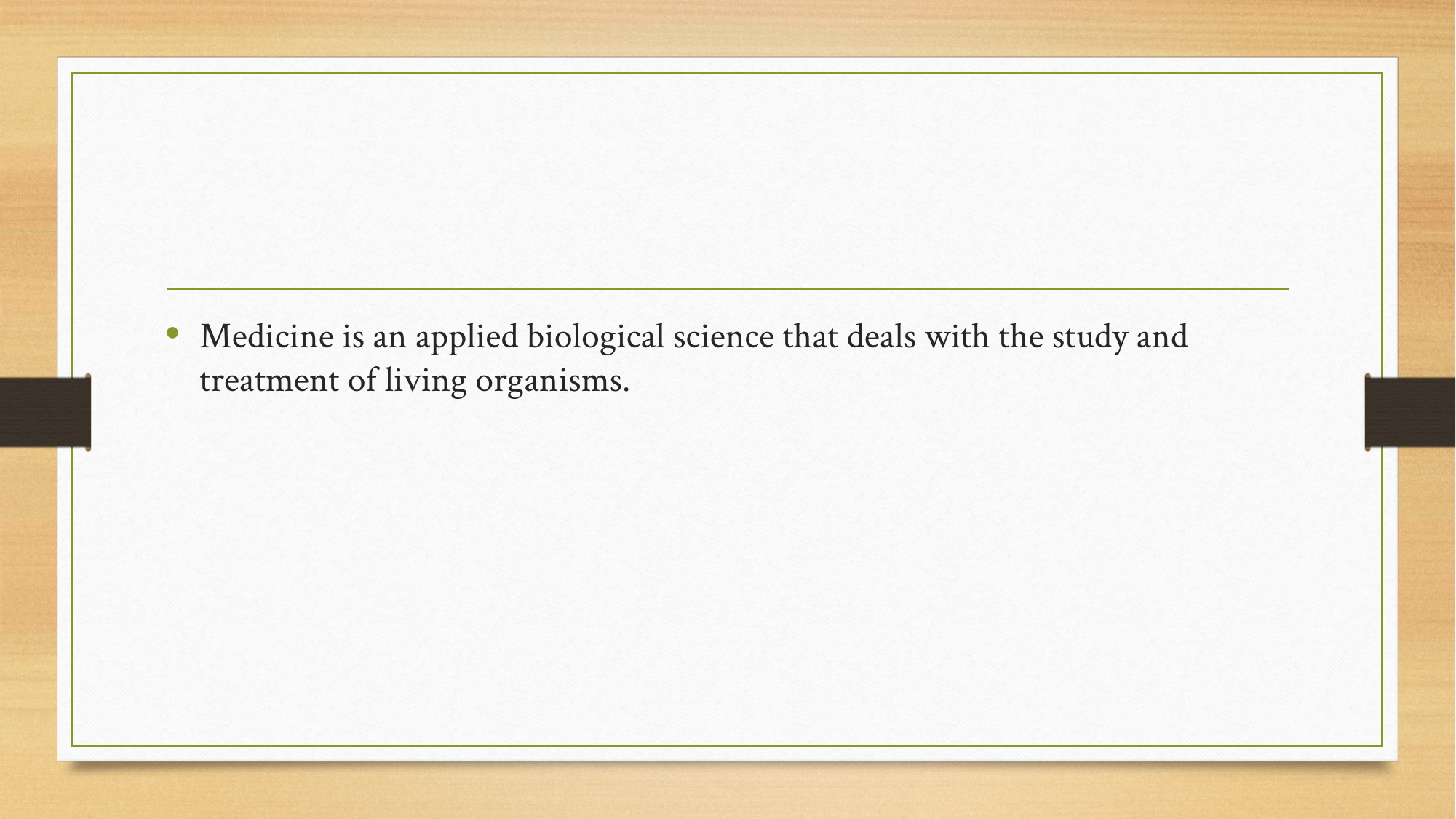

Medicine is an applied biological science that deals with the study and treatment of living organisms.